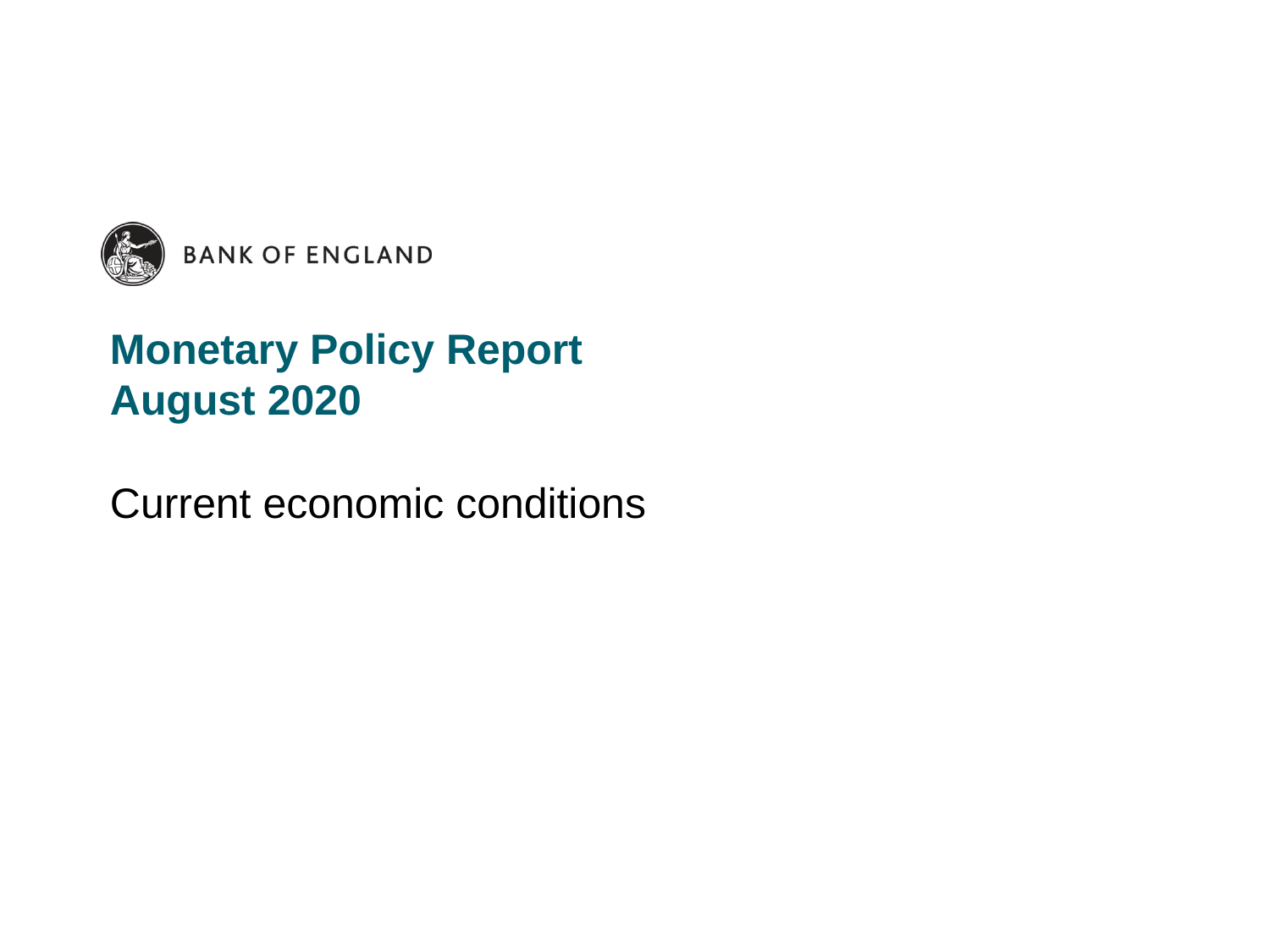

# Monetary Policy Report August 2020
Current economic conditions